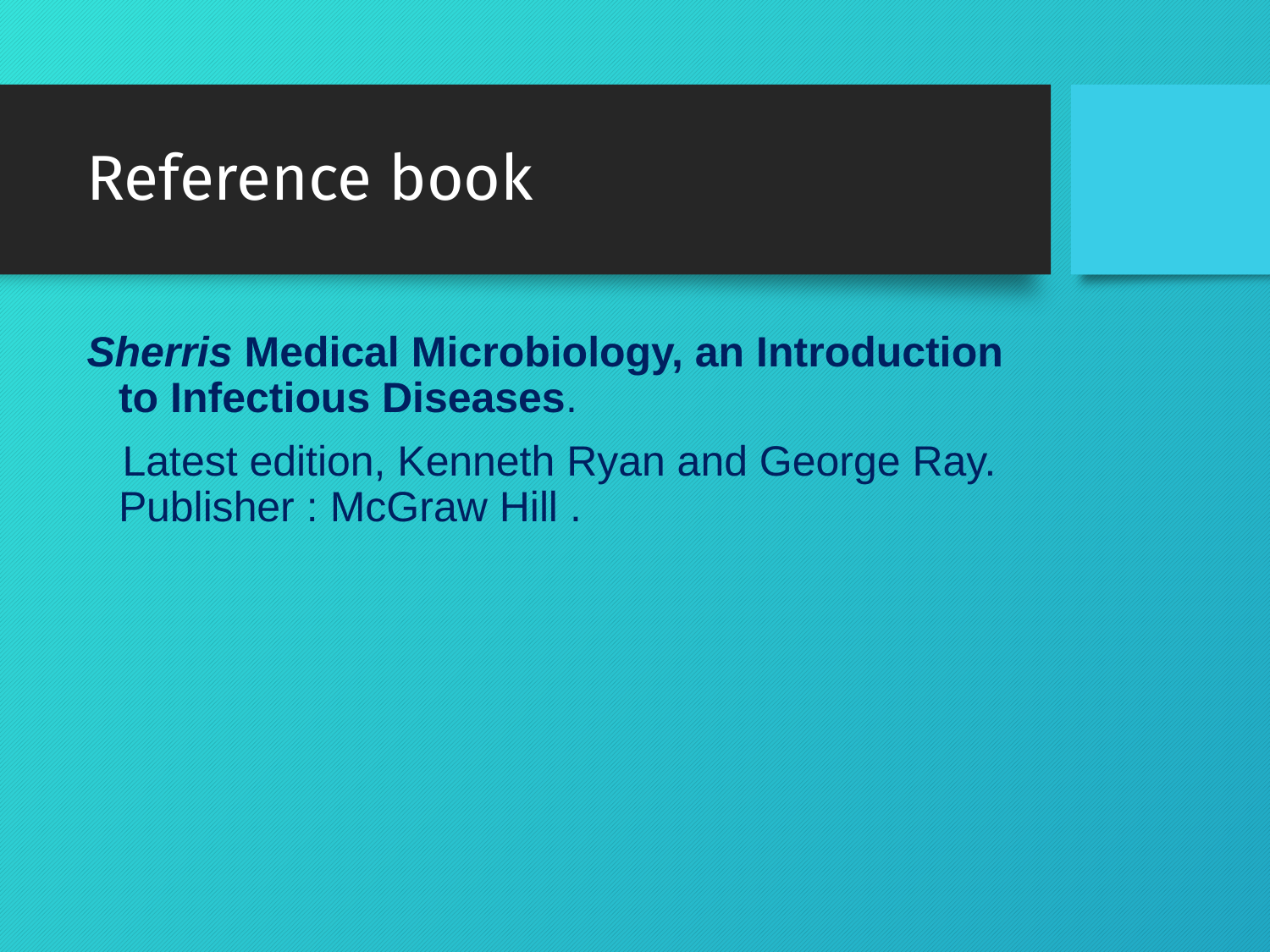

# Reference book
Sherris Medical Microbiology, an Introduction to Infectious Diseases.
   Latest edition, Kenneth Ryan and George Ray. Publisher : McGraw Hill .